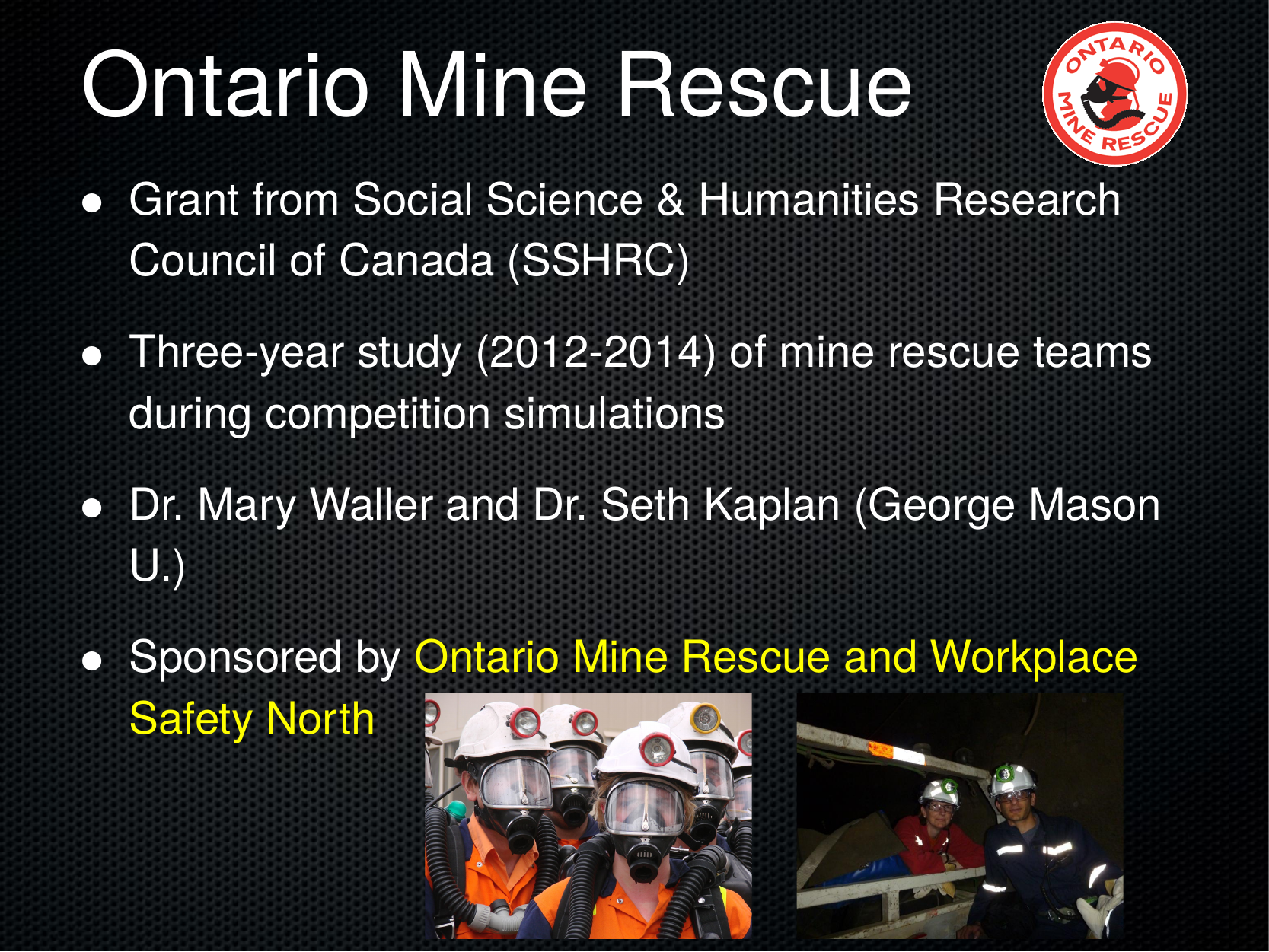

# Ontario Mine Rescue

Grant from Social Science & Humanities Research Council of Canada (SSHRC)
Three-year study (2012-2014) of mine rescue teams during competition simulations
Dr. Mary Waller and Dr. Seth Kaplan (George Mason U.)
Sponsored by Ontario Mine Rescue and Workplace Safety North